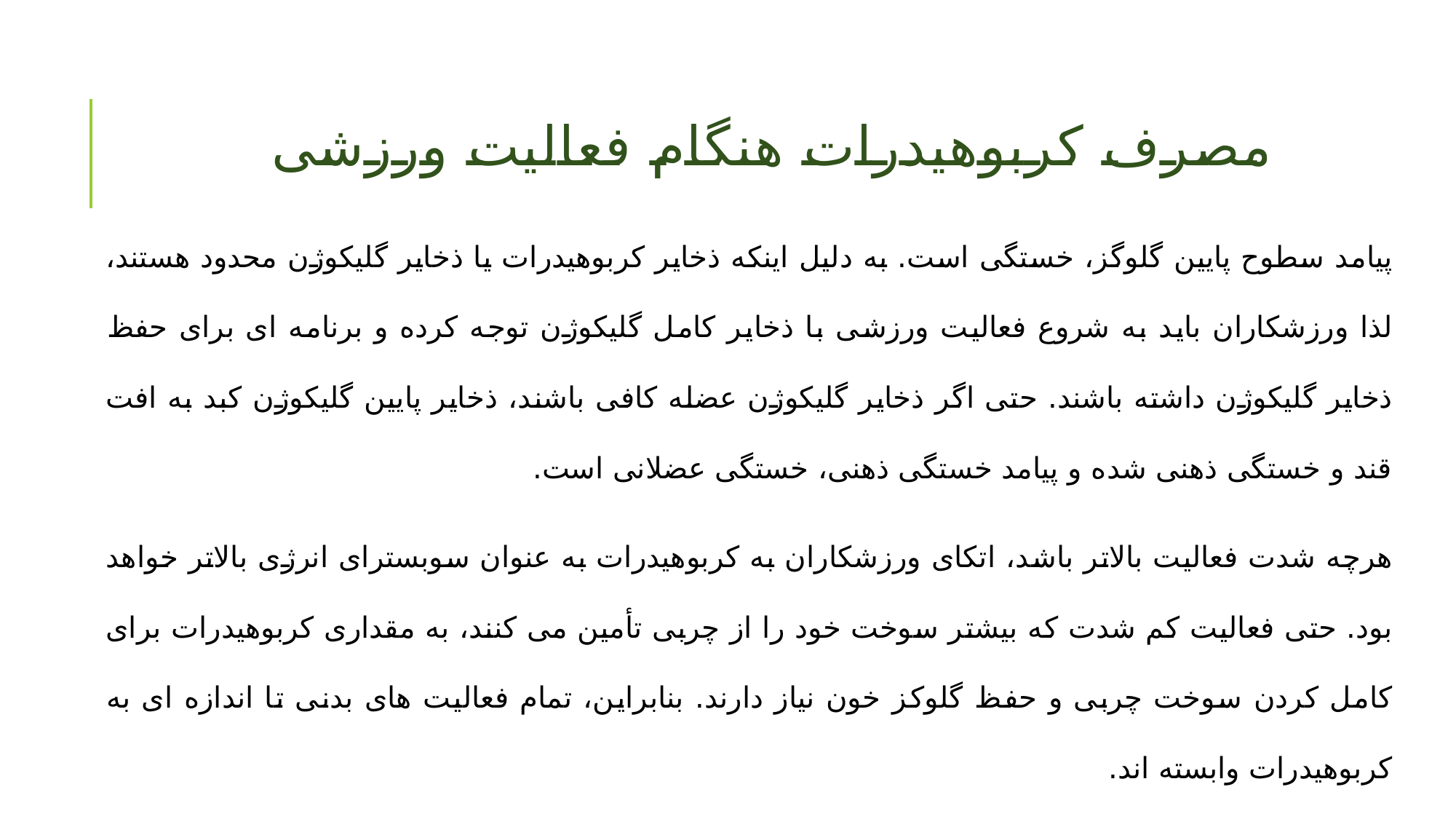

# مصرف کربوهیدرات هنگام فعالیت ورزشی
پیامد سطوح پایین گلوگز، خستگی است. به دلیل اینکه ذخایر کربوهیدرات یا ذخایر گلیکوژن محدود هستند، لذا ورزشکاران باید به شروع فعالیت ورزشی با ذخایر کامل گلیکوژن توجه کرده و برنامه ای برای حفظ ذخایر گلیکوژن داشته باشند. حتی اگر ذخایر گلیکوژن عضله کافی باشند، ذخایر پایین گلیکوژن کبد به افت قند و خستگی ذهنی شده و پیامد خستگی ذهنی، خستگی عضلانی است.
هرچه شدت فعالیت بالاتر باشد، اتکای ورزشکاران به کربوهیدرات به عنوان سوبسترای انرژی بالاتر خواهد بود. حتی فعالیت کم شدت که بیشتر سوخت خود را از چربی تأمین می کنند، به مقداری کربوهیدرات برای کامل کردن سوخت چربی و حفظ گلوکز خون نیاز دارند. بنابراین، تمام فعالیت های بدنی تا اندازه ای به کربوهیدرات وابسته اند.